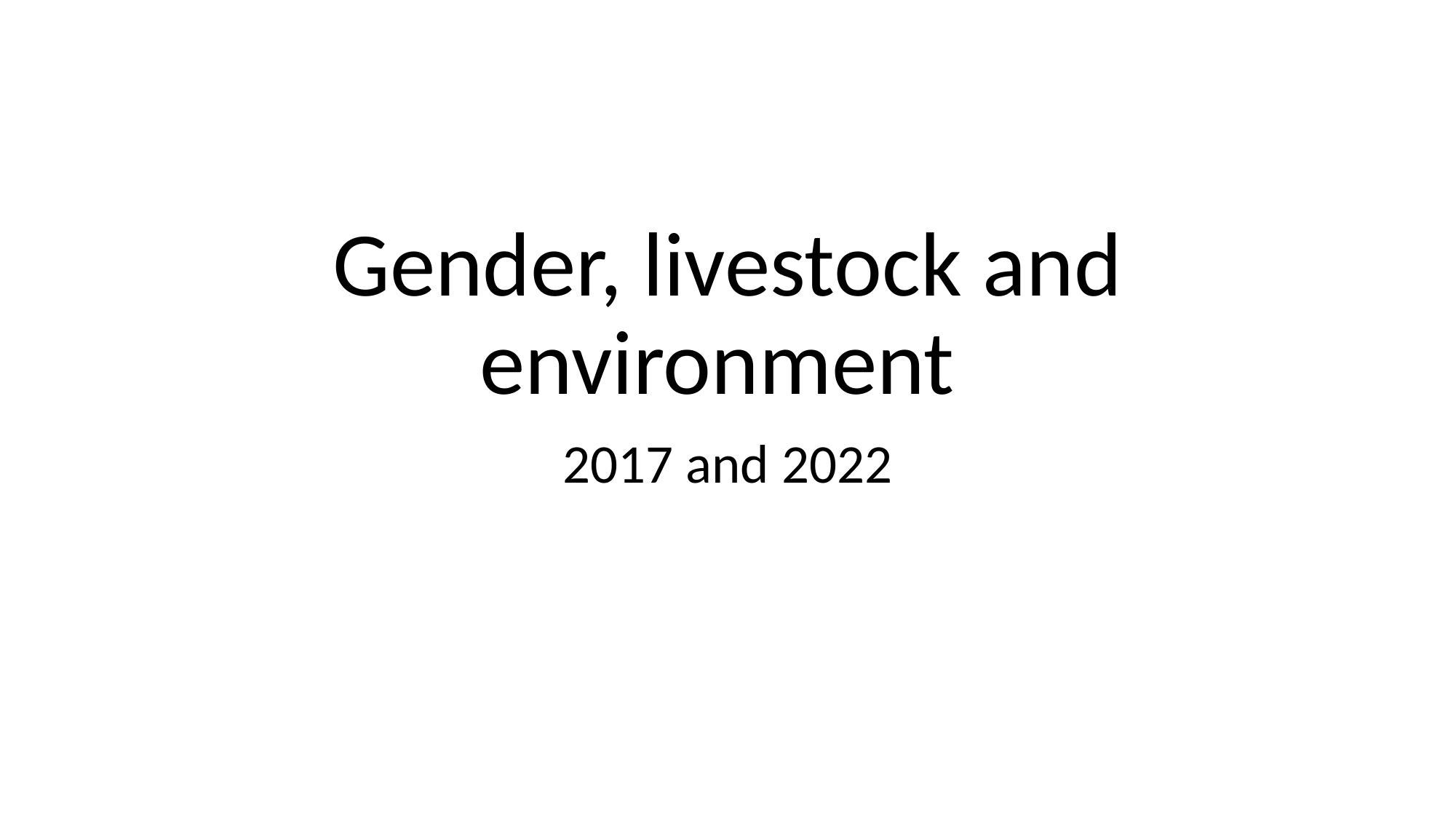

# Gender, livestock and environment
2017 and 2022